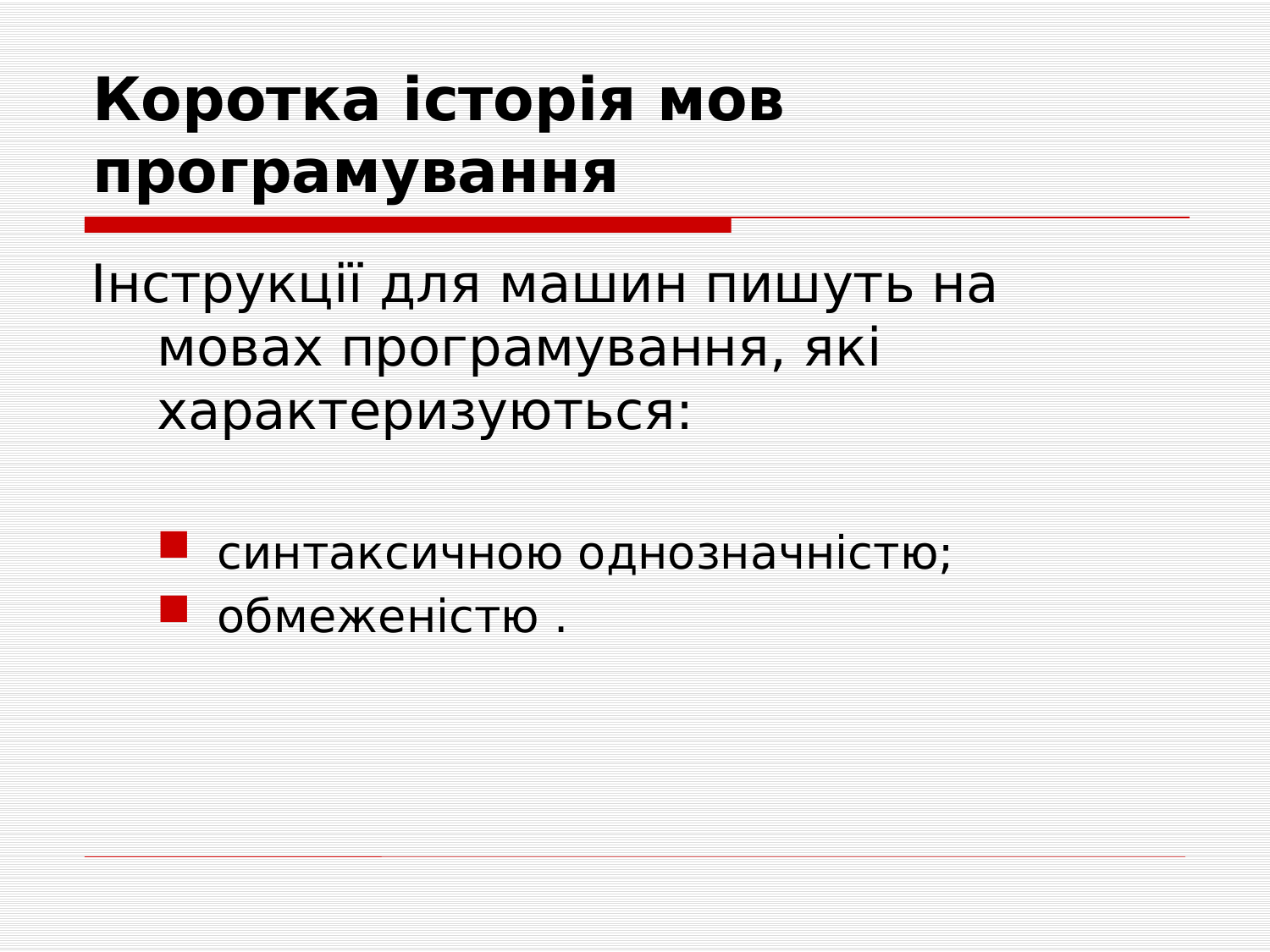

Коротка історія мов програмування
Інструкції для машин пишуть на мовах програмування, які характеризуються:

синтаксичною однозначністю;
обмеженістю .